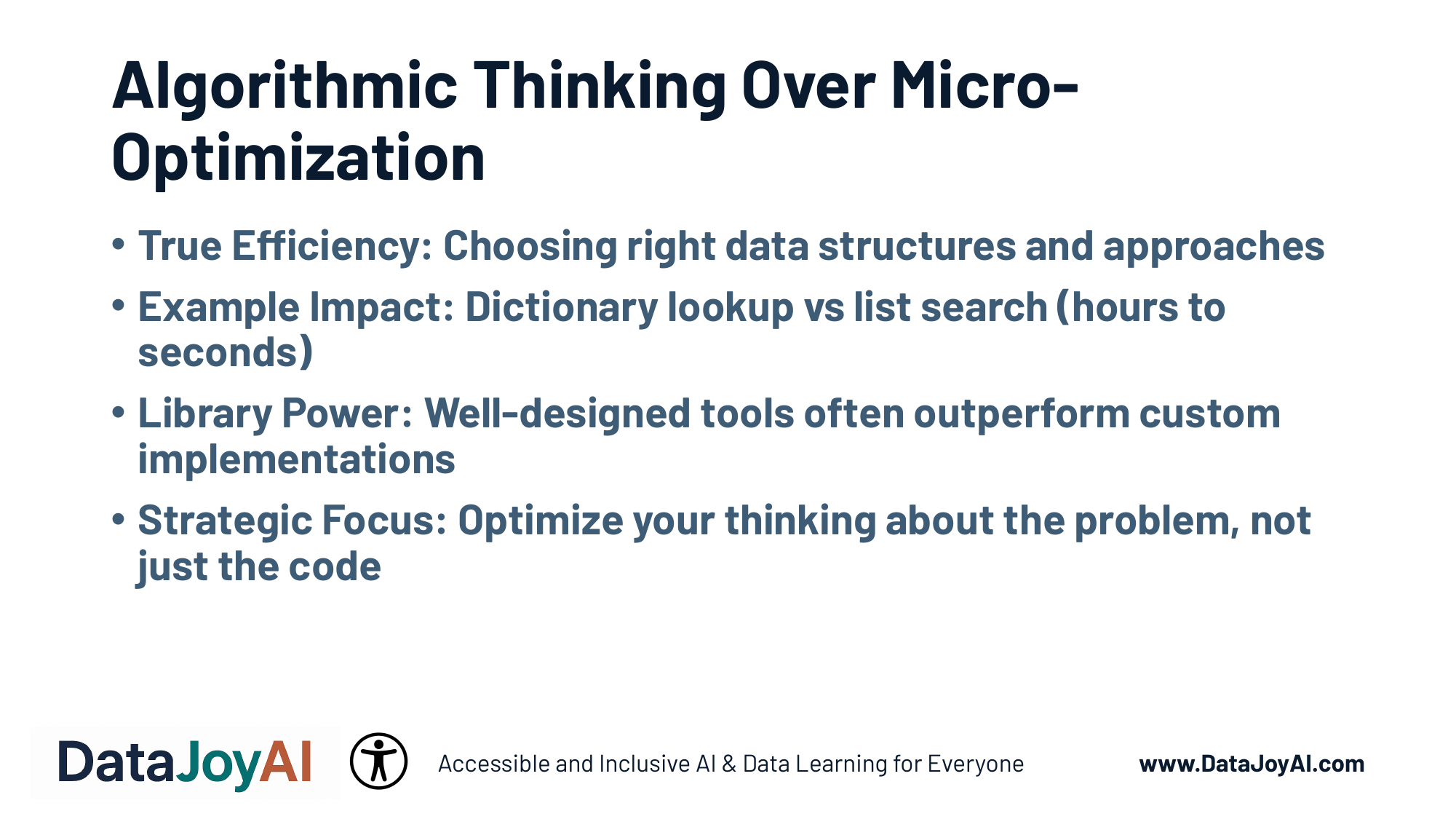

# Algorithmic Thinking Over Micro-Optimization
True Efficiency: Choosing right data structures and approaches
Example Impact: Dictionary lookup vs list search (hours to seconds)
Library Power: Well-designed tools often outperform custom implementations
Strategic Focus: Optimize your thinking about the problem, not just the code